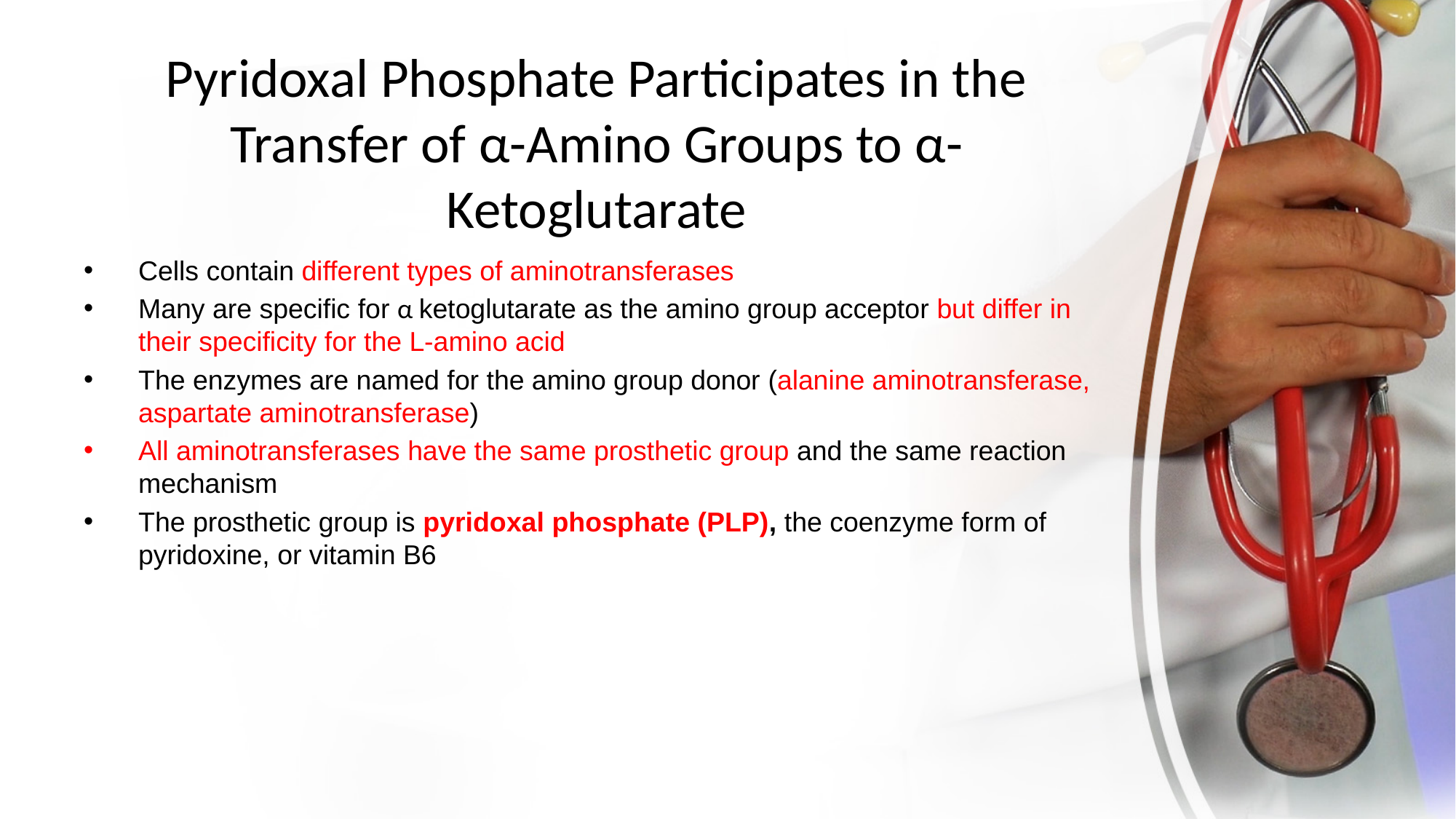

# Pyridoxal Phosphate Participates in the Transfer of α-Amino Groups to α-Ketoglutarate
Cells contain different types of aminotransferases
Many are specific for α ketoglutarate as the amino group acceptor but differ in their specificity for the L-amino acid
The enzymes are named for the amino group donor (alanine aminotransferase, aspartate aminotransferase)
All aminotransferases have the same prosthetic group and the same reaction mechanism
The prosthetic group is pyridoxal phosphate (PLP), the coenzyme form of pyridoxine, or vitamin B6